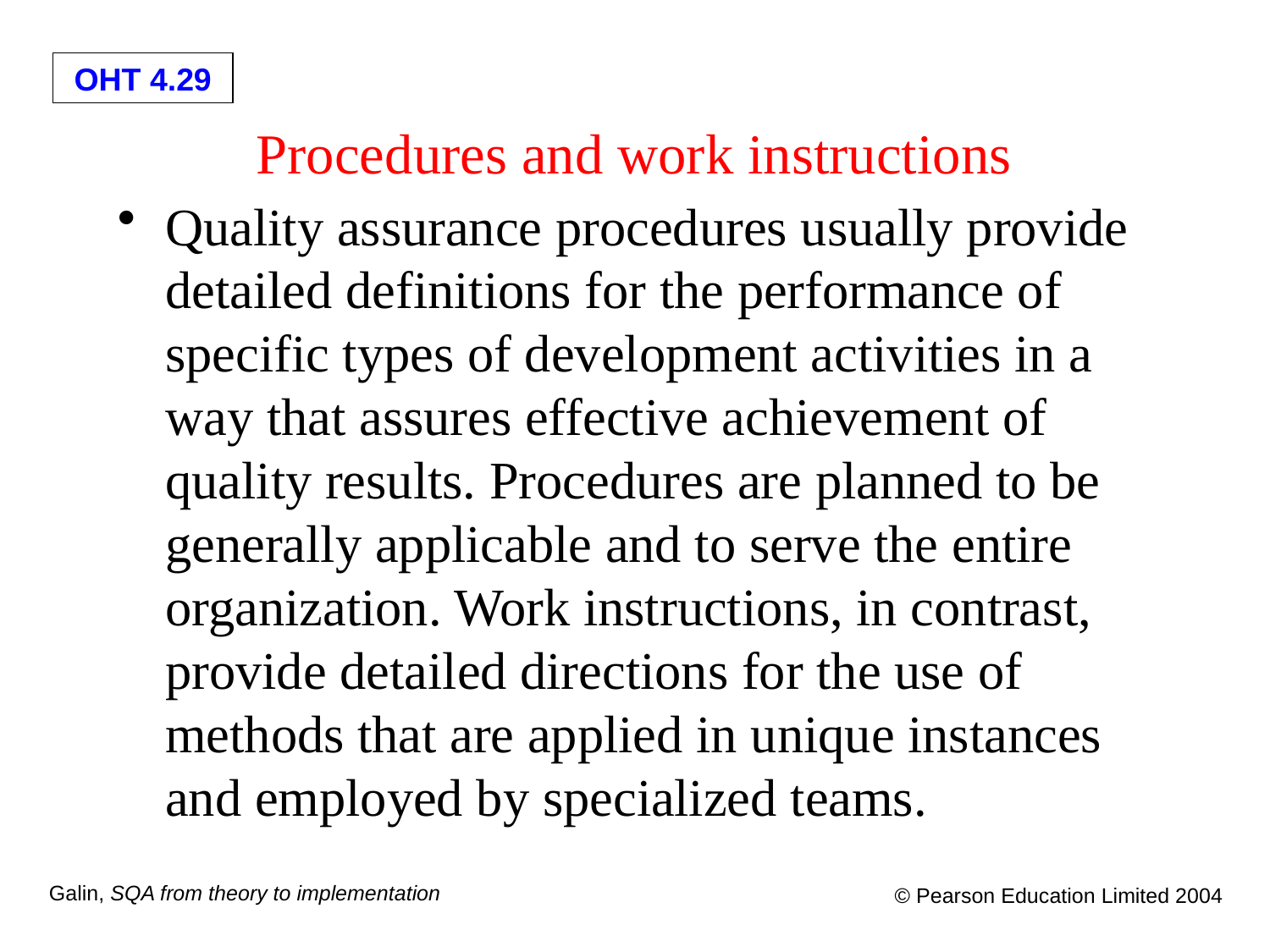

# Procedures and work instructions
Quality assurance procedures usually provide detailed definitions for the performance of specific types of development activities in a way that assures effective achievement of quality results. Procedures are planned to be generally applicable and to serve the entire organization. Work instructions, in contrast, provide detailed directions for the use of methods that are applied in unique instances and employed by specialized teams.